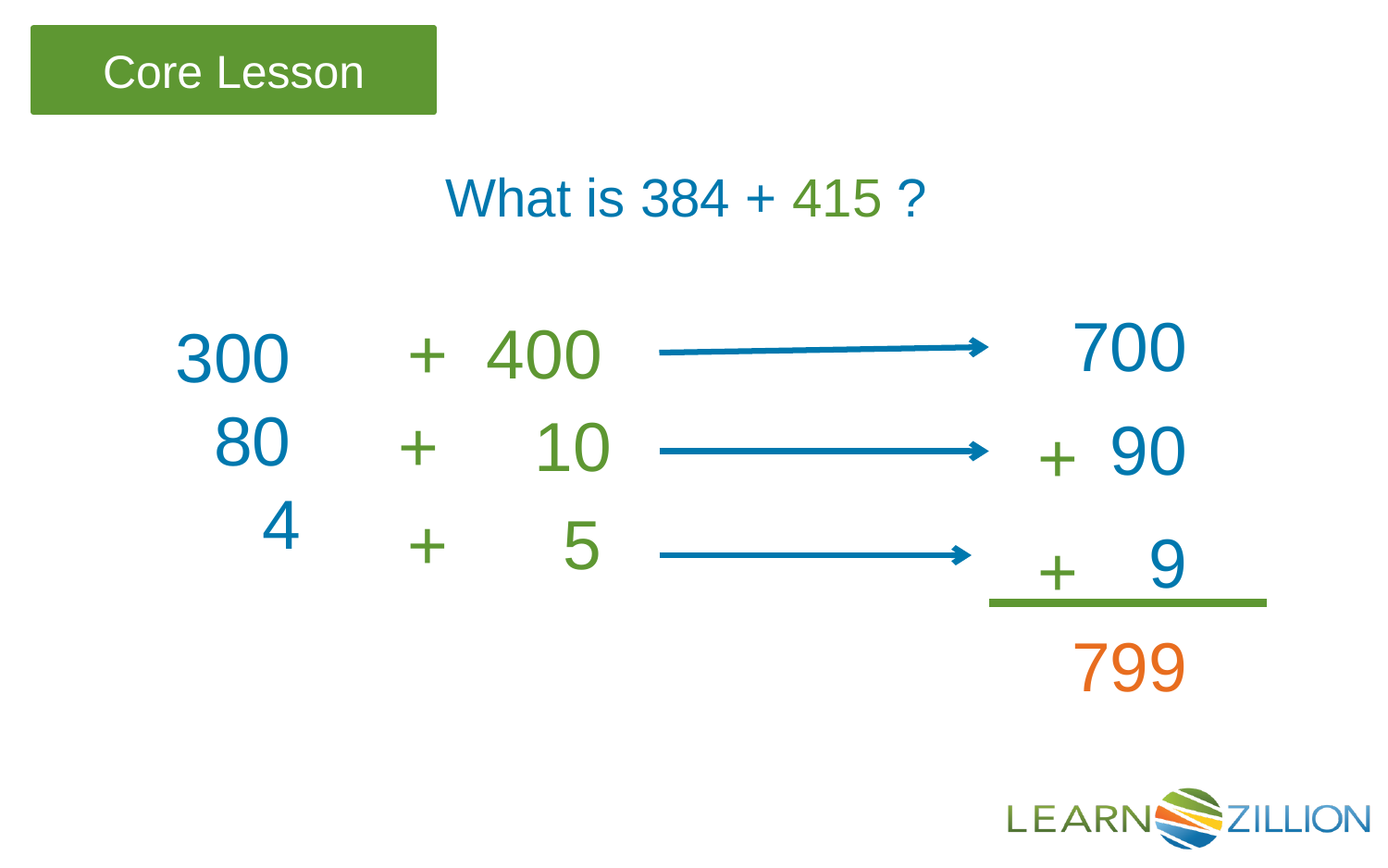

What is 384 + 415 ?

  +  400

  700

300
  80
    4

  +     10

    90

+

  +      5

      9
+
  799